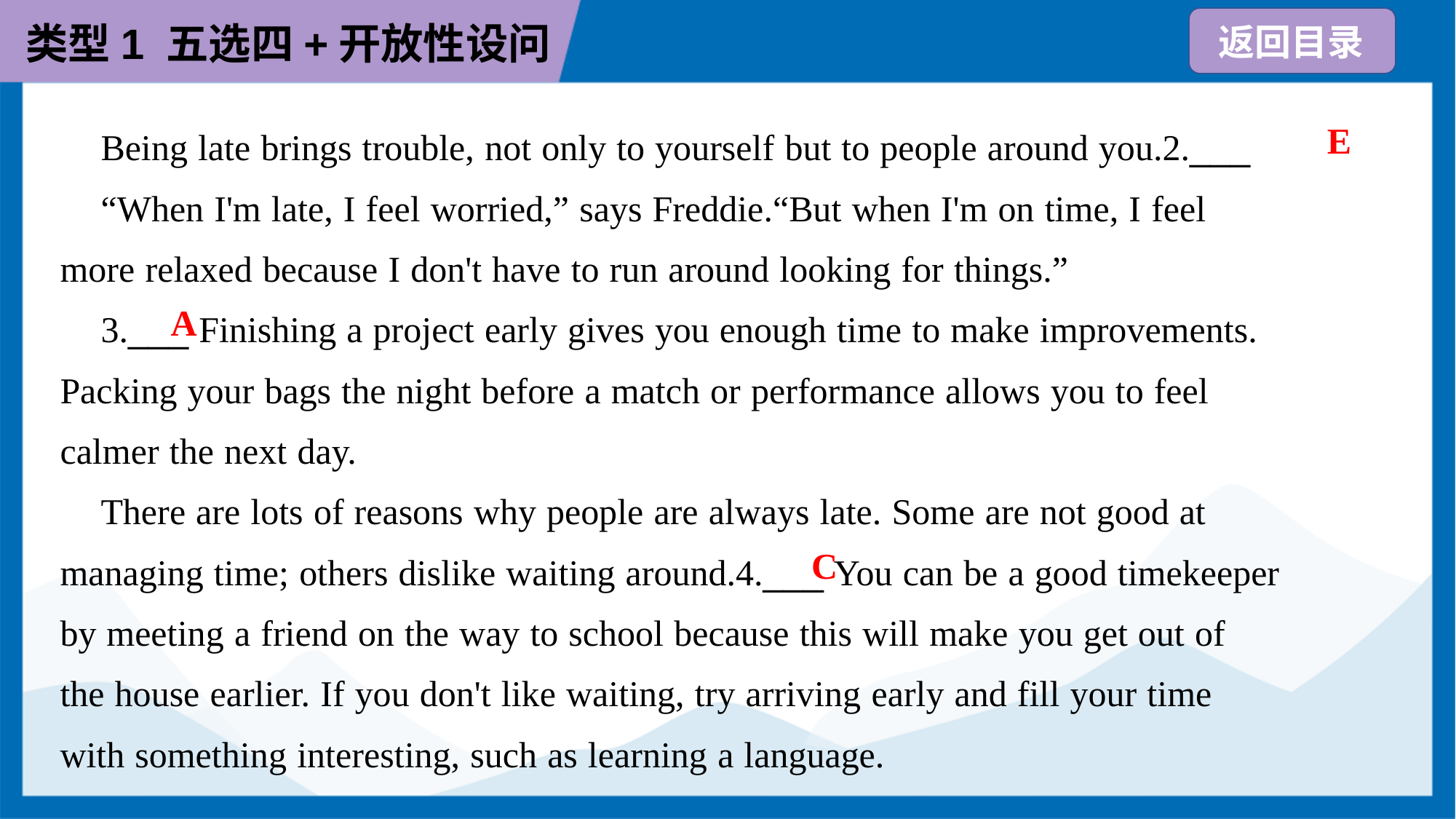

E
    Being late brings trouble, not only to yourself but to people around you.2.___
    “When I'm late, I feel worried,” says Freddie.“But when I'm on time, I feel
more relaxed because I don't have to run around looking for things.”
    3.___ Finishing a project early gives you enough time to make improvements.
Packing your bags the night before a match or performance allows you to feel
calmer the next day.
    There are lots of reasons why people are always late. Some are not good at
managing time; others dislike waiting around.4.___ You can be a good timekeeper
by meeting a friend on the way to school because this will make you get out of
the house earlier. If you don't like waiting, try arriving early and fill your time
with something interesting, such as learning a language.

A
C